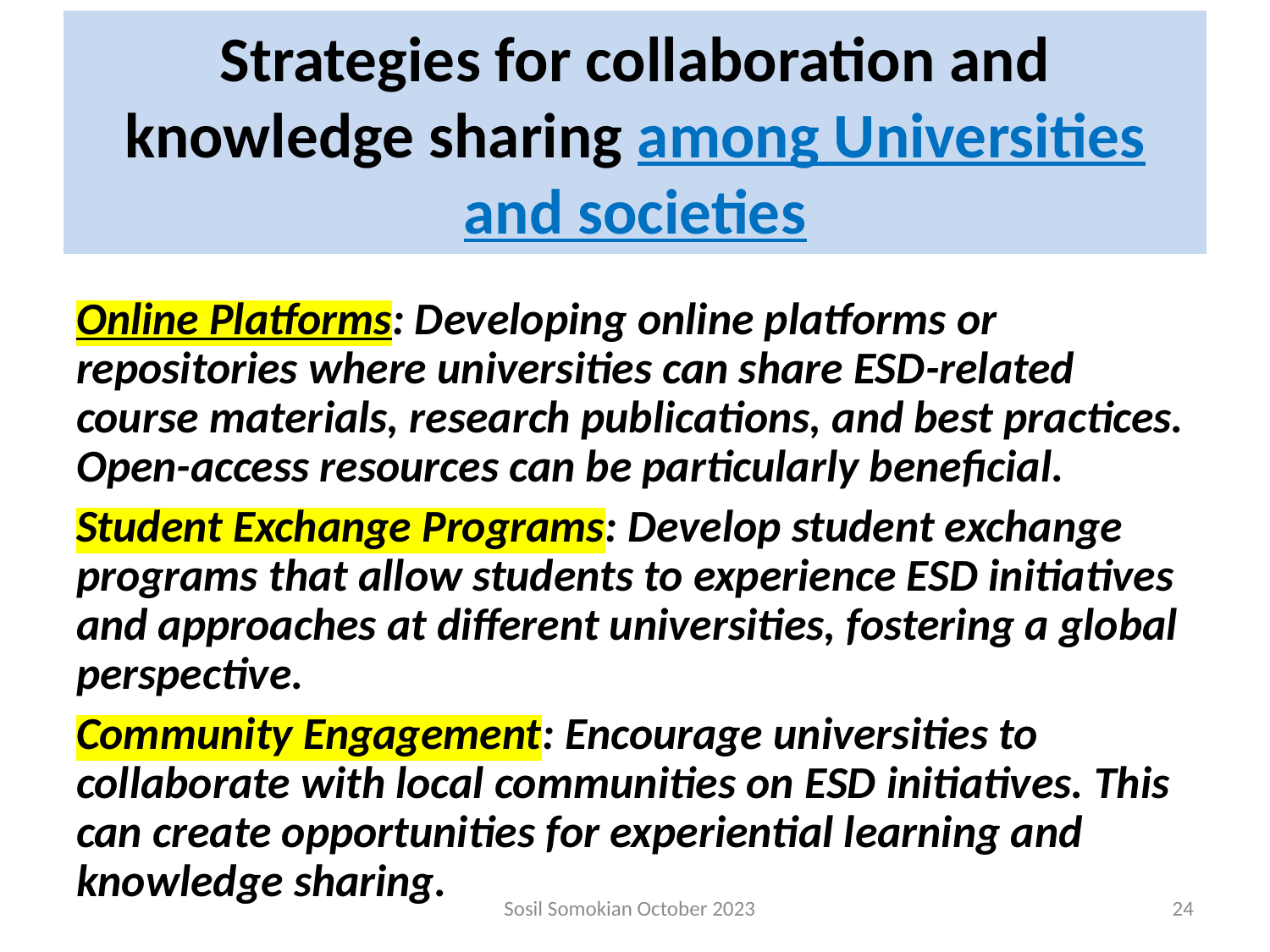

# Strategies for collaboration and knowledge sharing among Universities and societies
Online Platforms: Developing online platforms or repositories where universities can share ESD-related course materials, research publications, and best practices. Open-access resources can be particularly beneficial.
Student Exchange Programs: Develop student exchange programs that allow students to experience ESD initiatives and approaches at different universities, fostering a global perspective.
Community Engagement: Encourage universities to collaborate with local communities on ESD initiatives. This can create opportunities for experiential learning and knowledge sharing.

Sosil Somokian October 2023
24